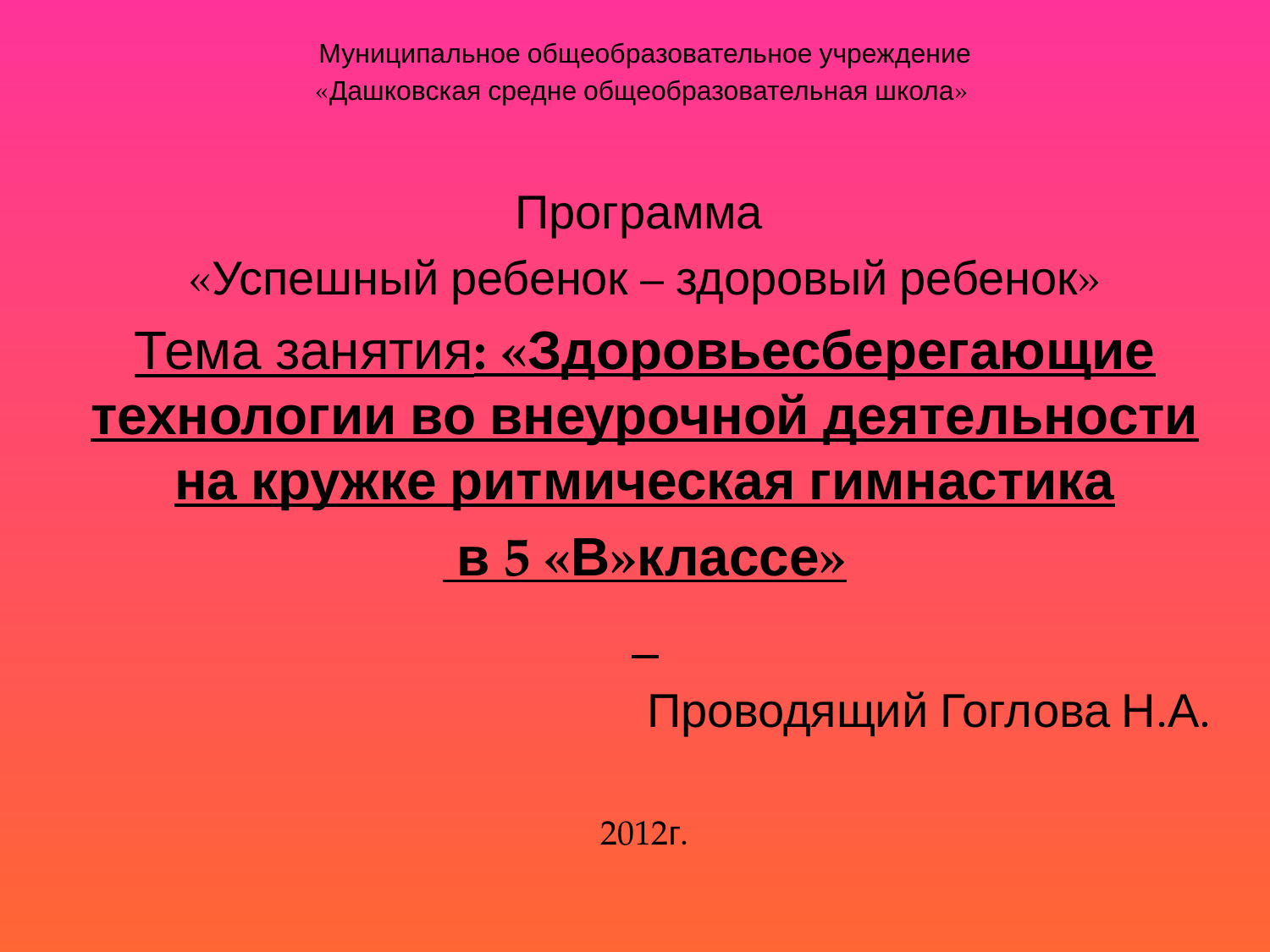

Муниципальное общеобразовательное учреждение
«Дашковская средне общеобразовательная школа»

Программа
«Успешный ребенок – здоровый ребенок»
Тема занятия: «Здоровьесберегающие технологии во внеурочной деятельности на кружке ритмическая гимнастика
 в 5 «В»классе»

                                          Проводящий Гоглова Н.А.

2012г.